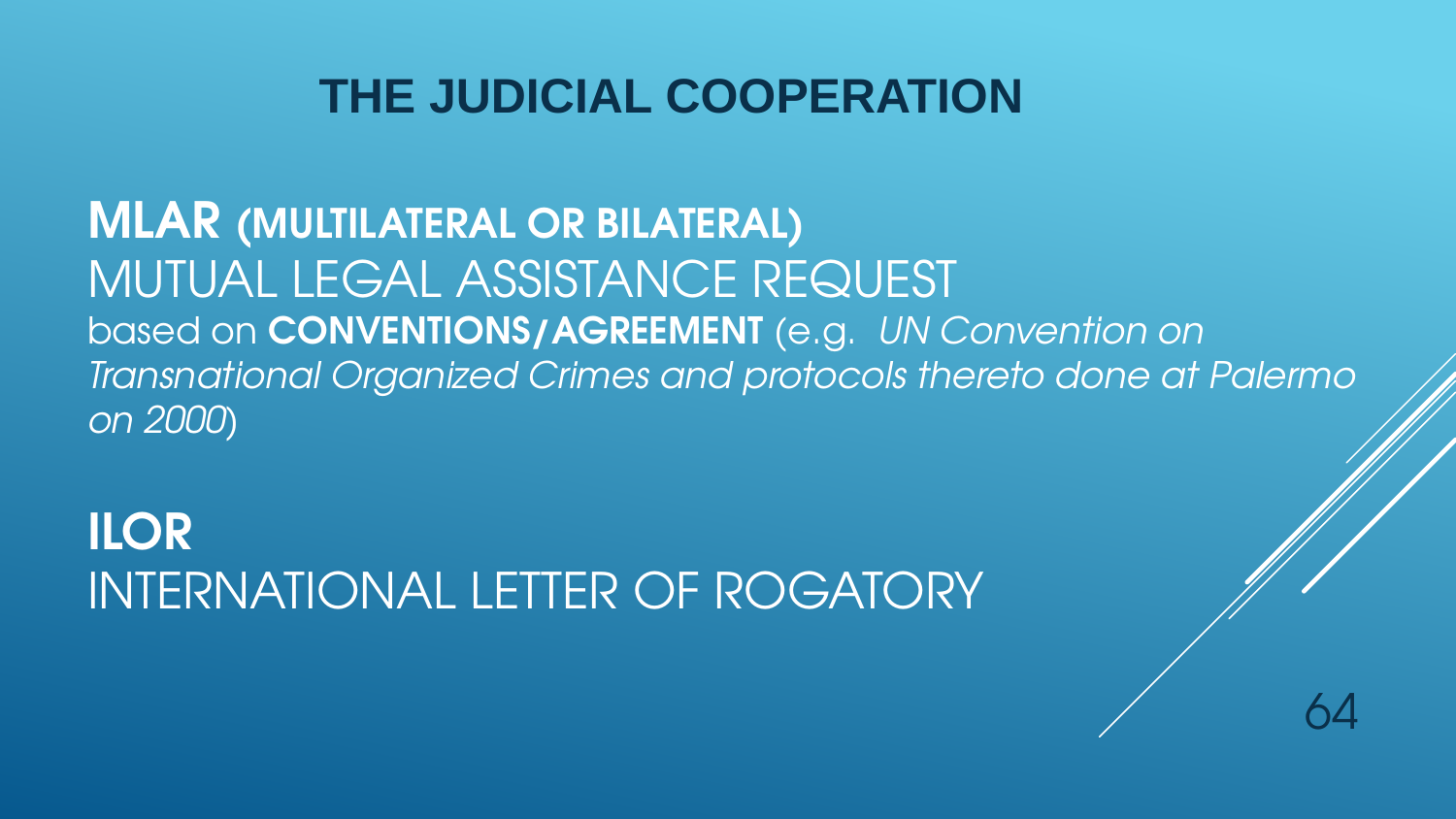

The Judicial Cooperation
# MLAR (Multilateral or bilateral) mutual LEGAL ASSISTANCE REQUEST based on conventions/agreement (e.g.  UN Convention on Transnational Organized Crimes and protocols thereto done at Palermo on 2000) ILOR INTERNATIONAL LETTER OF ROGATORY
64